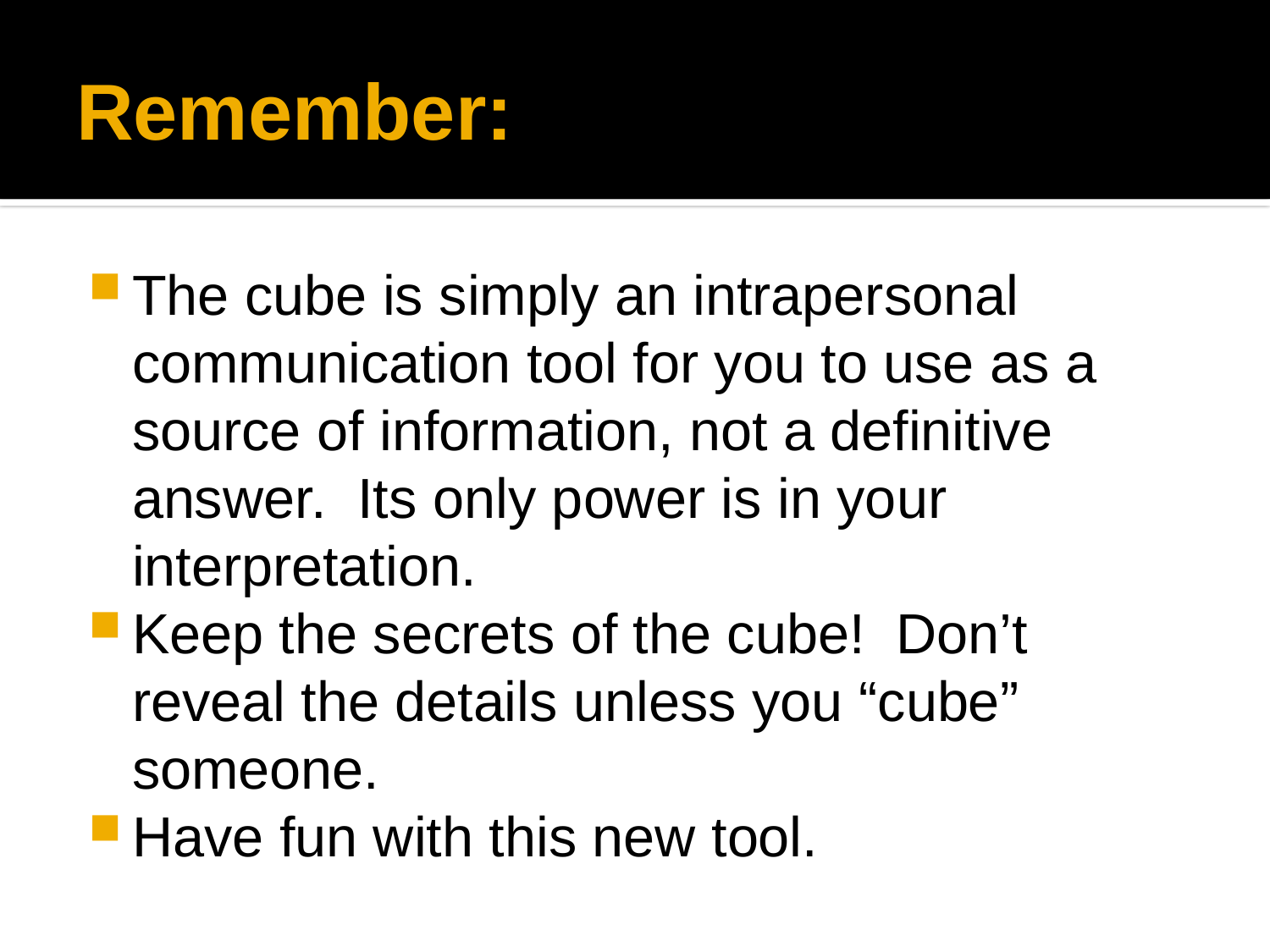

# Remember:
The cube is simply an intrapersonal communication tool for you to use as a source of information, not a definitive answer.  Its only power is in your interpretation.
Keep the secrets of the cube!  Don’t reveal the details unless you “cube” someone.
Have fun with this new tool.